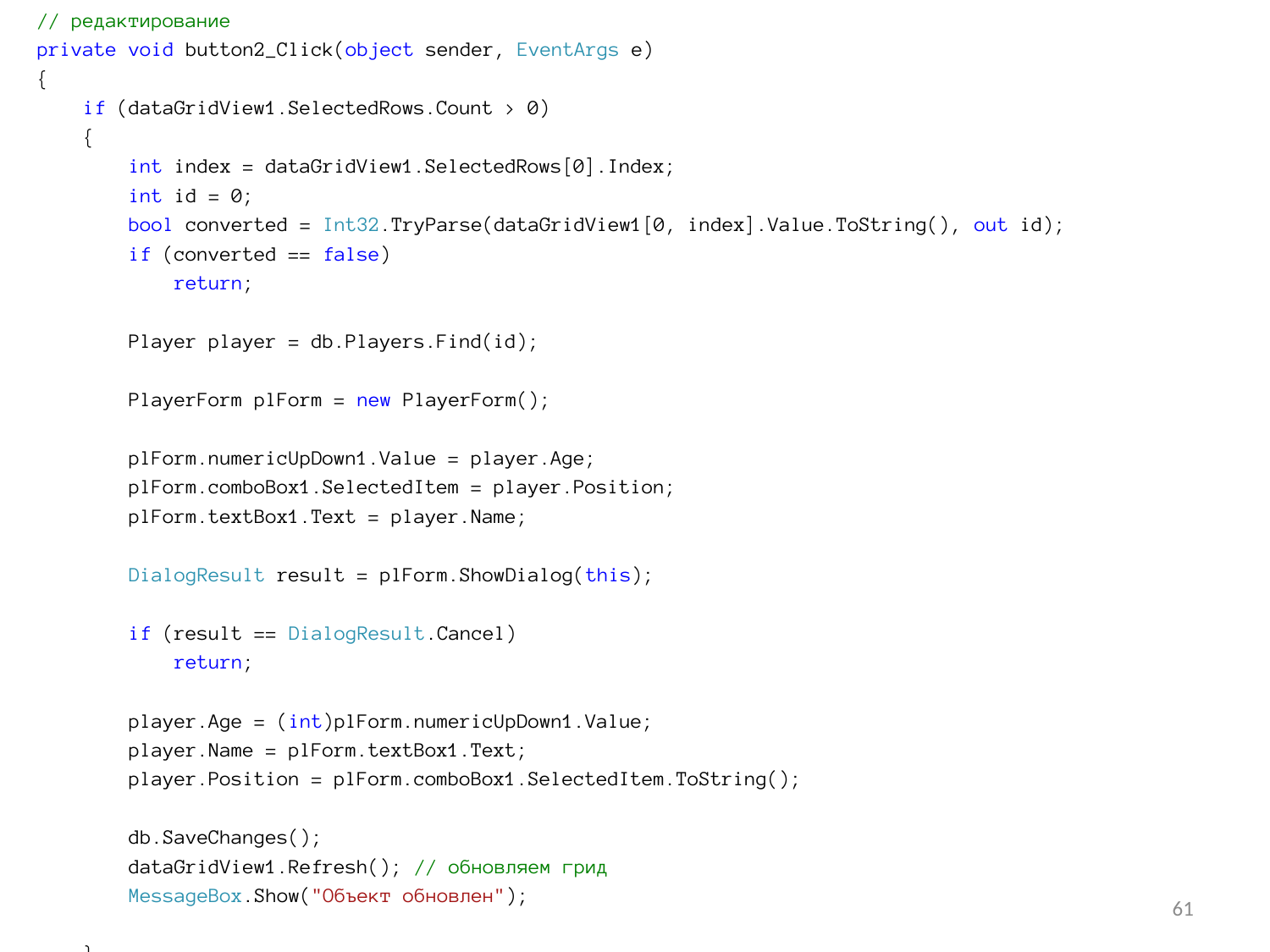

// редактирование
private void button2_Click(object sender, EventArgs e)
{
    if (dataGridView1.SelectedRows.Count > 0)
    {
        int index = dataGridView1.SelectedRows[0].Index;
        int id = 0;
        bool converted = Int32.TryParse(dataGridView1[0, index].Value.ToString(), out id);
        if (converted == false)
            return;

        Player player = db.Players.Find(id);

        PlayerForm plForm = new PlayerForm();

        plForm.numericUpDown1.Value = player.Age;
        plForm.comboBox1.SelectedItem = player.Position;
        plForm.textBox1.Text = player.Name;

        DialogResult result = plForm.ShowDialog(this);

        if (result == DialogResult.Cancel)
            return;

        player.Age = (int)plForm.numericUpDown1.Value;
        player.Name = plForm.textBox1.Text;
        player.Position = plForm.comboBox1.SelectedItem.ToString();

        db.SaveChanges();
        dataGridView1.Refresh(); // обновляем грид
        MessageBox.Show("Объект обновлен");

    }
}
61